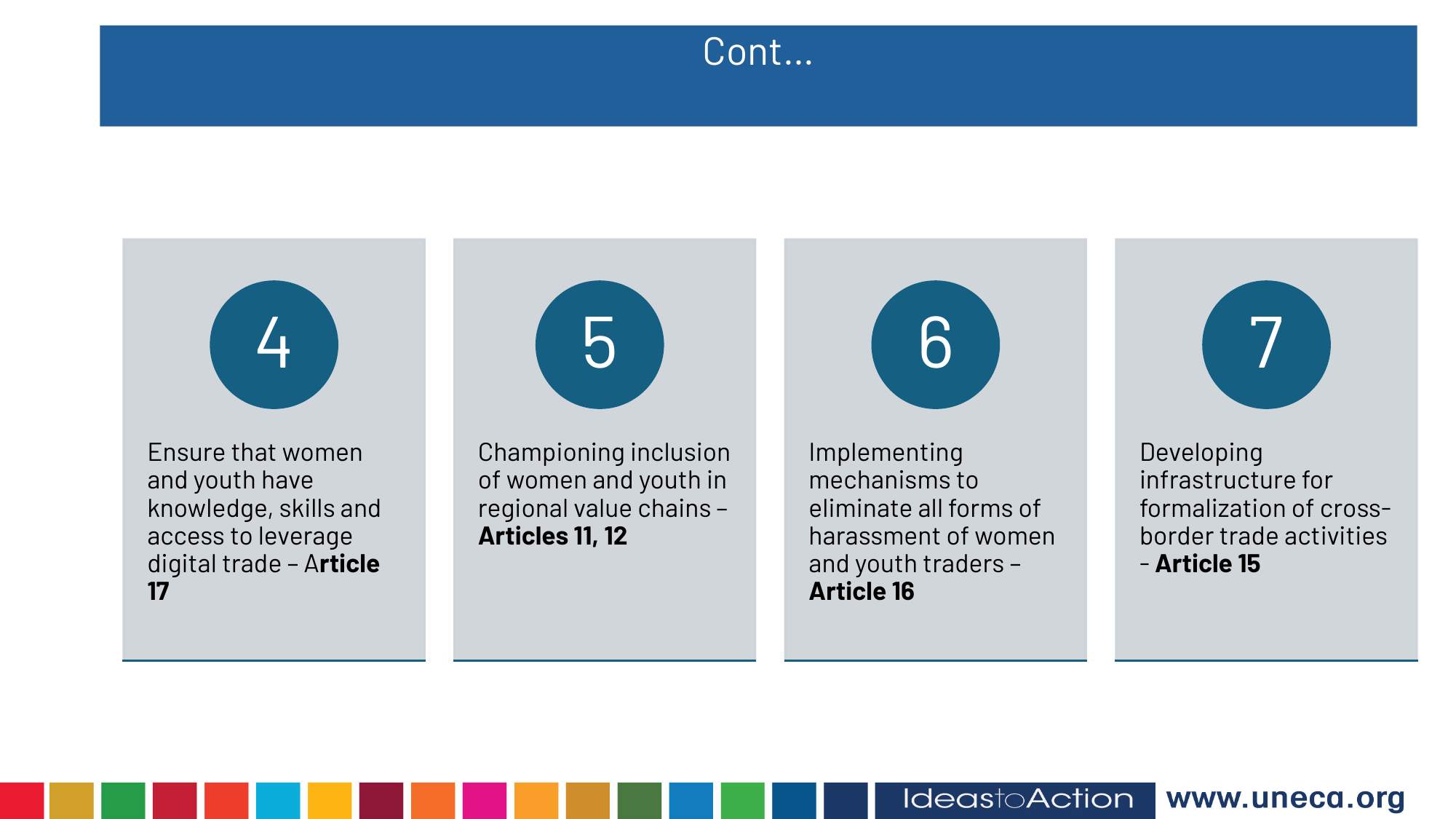

Cont…
Ensure that women and youth have knowledge, skills and access to leverage digital trade – Article 17
4
Championing inclusion of women and youth in regional value chains – Articles 11, 12
5
Implementing mechanisms to eliminate all forms of harassment of women and youth traders – Article 16
6
Developing infrastructure for formalization of cross-border trade activities - Article 15
7